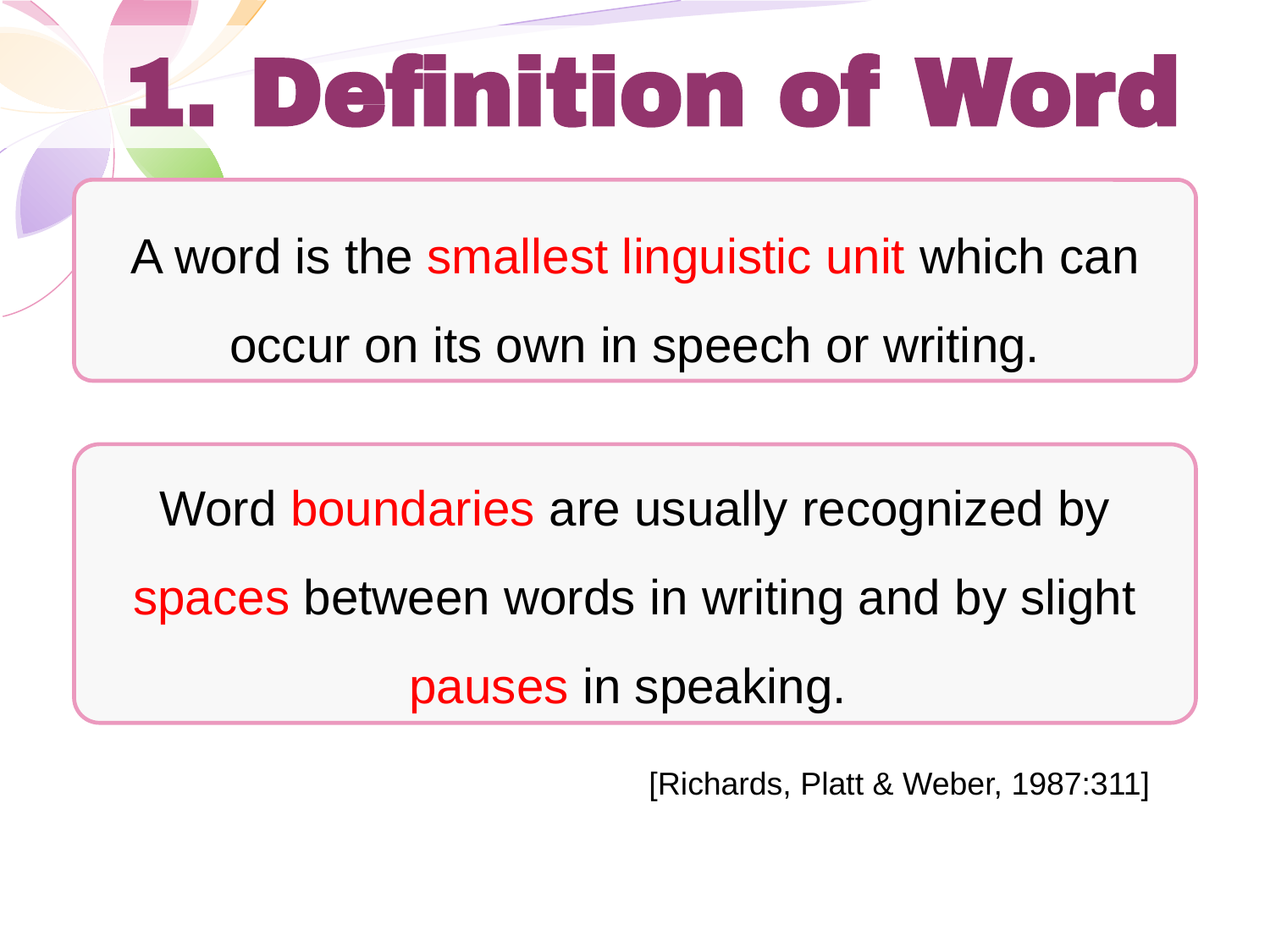

1. Definition of Word

A word is the smallest linguistic unit which can occur on its own in speech or writing.
Word boundaries are usually recognized by spaces between words in writing and by slight pauses in speaking.

[Richards, Platt & Weber, 1987:311]